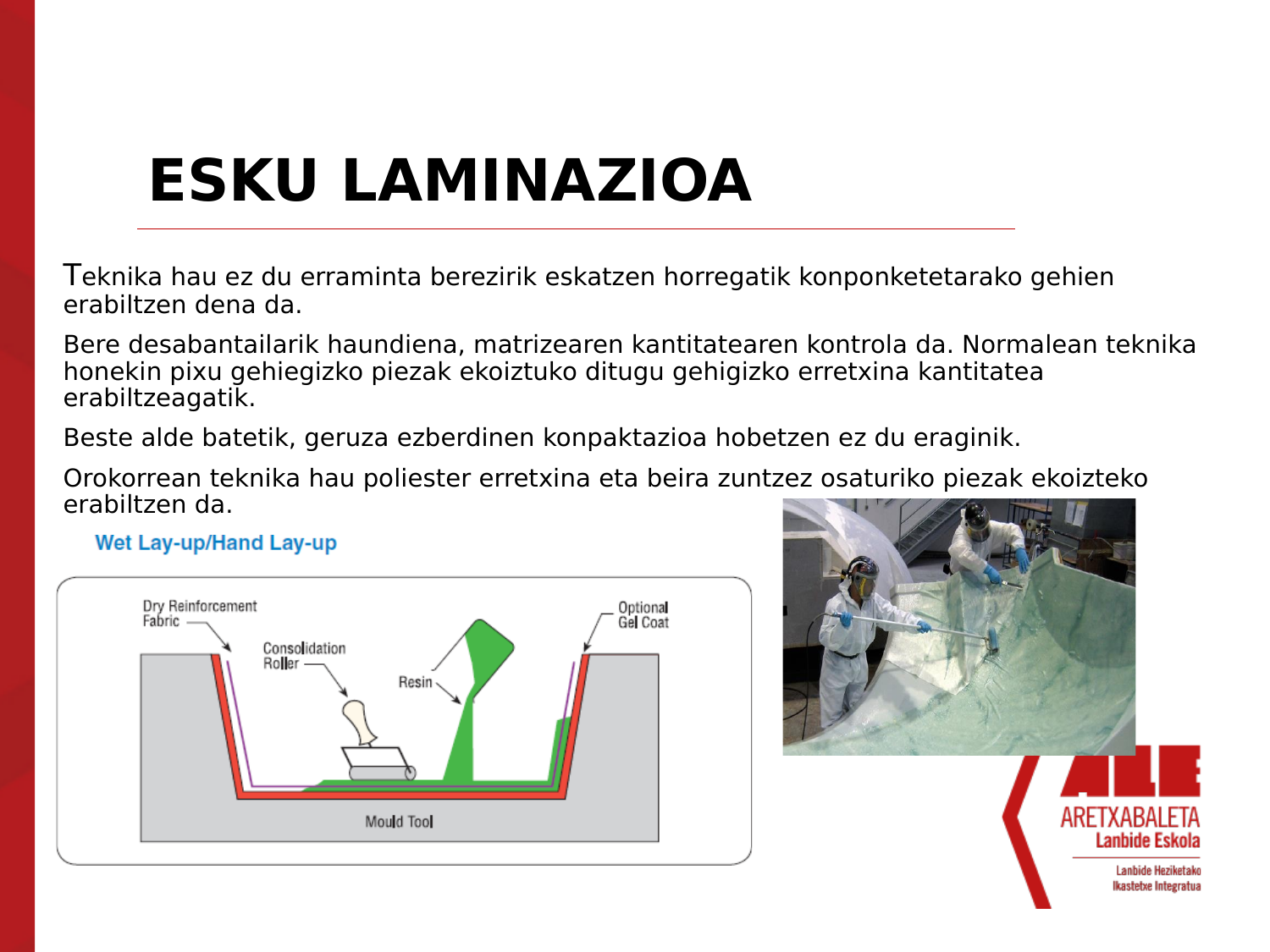

# ESKU LAMINAZIOA
Teknika hau ez du erraminta berezirik eskatzen horregatik konponketetarako gehien erabiltzen dena da.
Bere desabantailarik haundiena, matrizearen kantitatearen kontrola da. Normalean teknika honekin pixu gehiegizko piezak ekoiztuko ditugu gehigizko erretxina kantitatea erabiltzeagatik.
Beste alde batetik, geruza ezberdinen konpaktazioa hobetzen ez du eraginik.
Orokorrean teknika hau poliester erretxina eta beira zuntzez osaturiko piezak ekoizteko erabiltzen da.